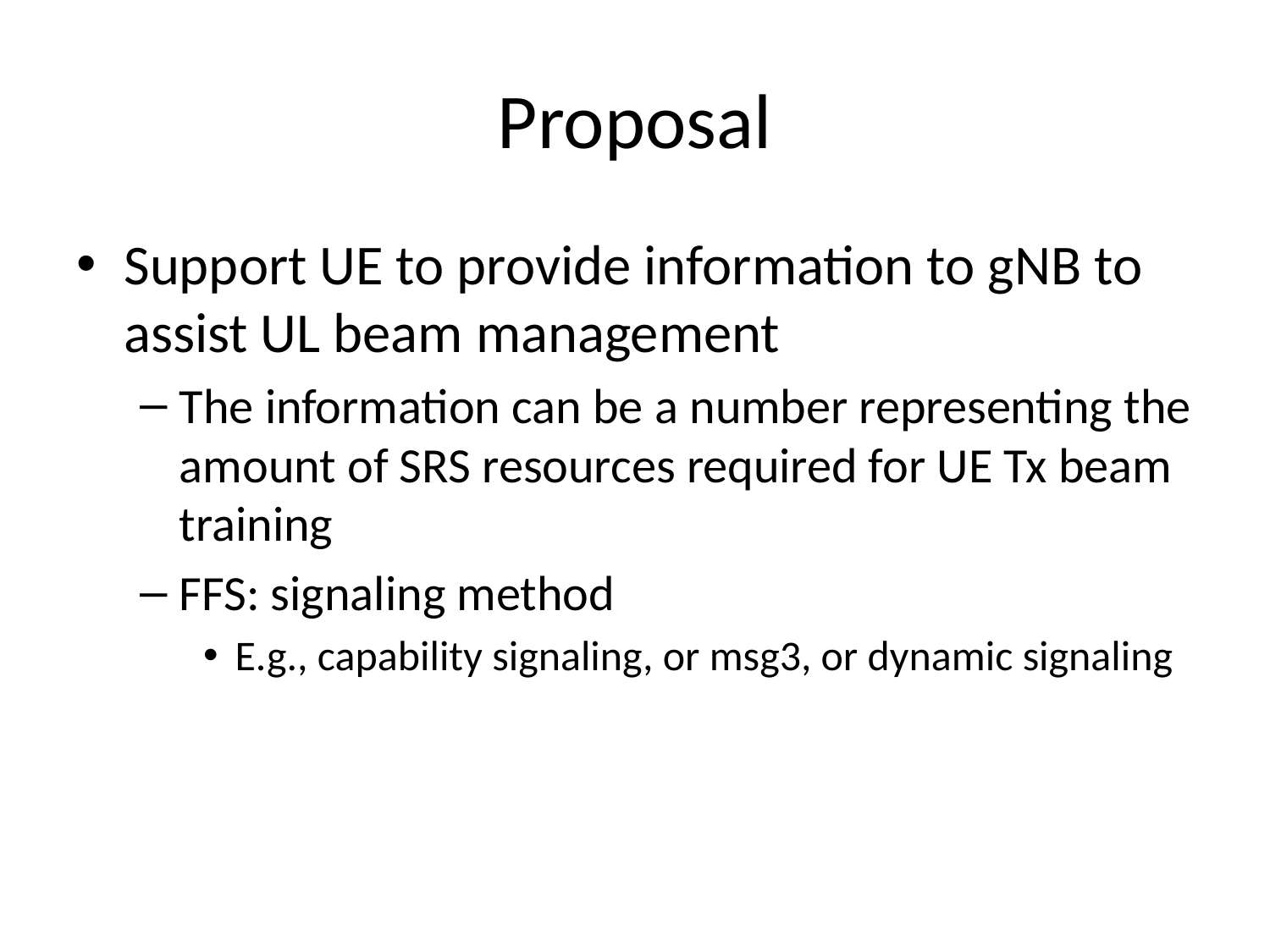

# Proposal
Support UE to provide information to gNB to assist UL beam management
The information can be a number representing the amount of SRS resources required for UE Tx beam training
FFS: signaling method
E.g., capability signaling, or msg3, or dynamic signaling